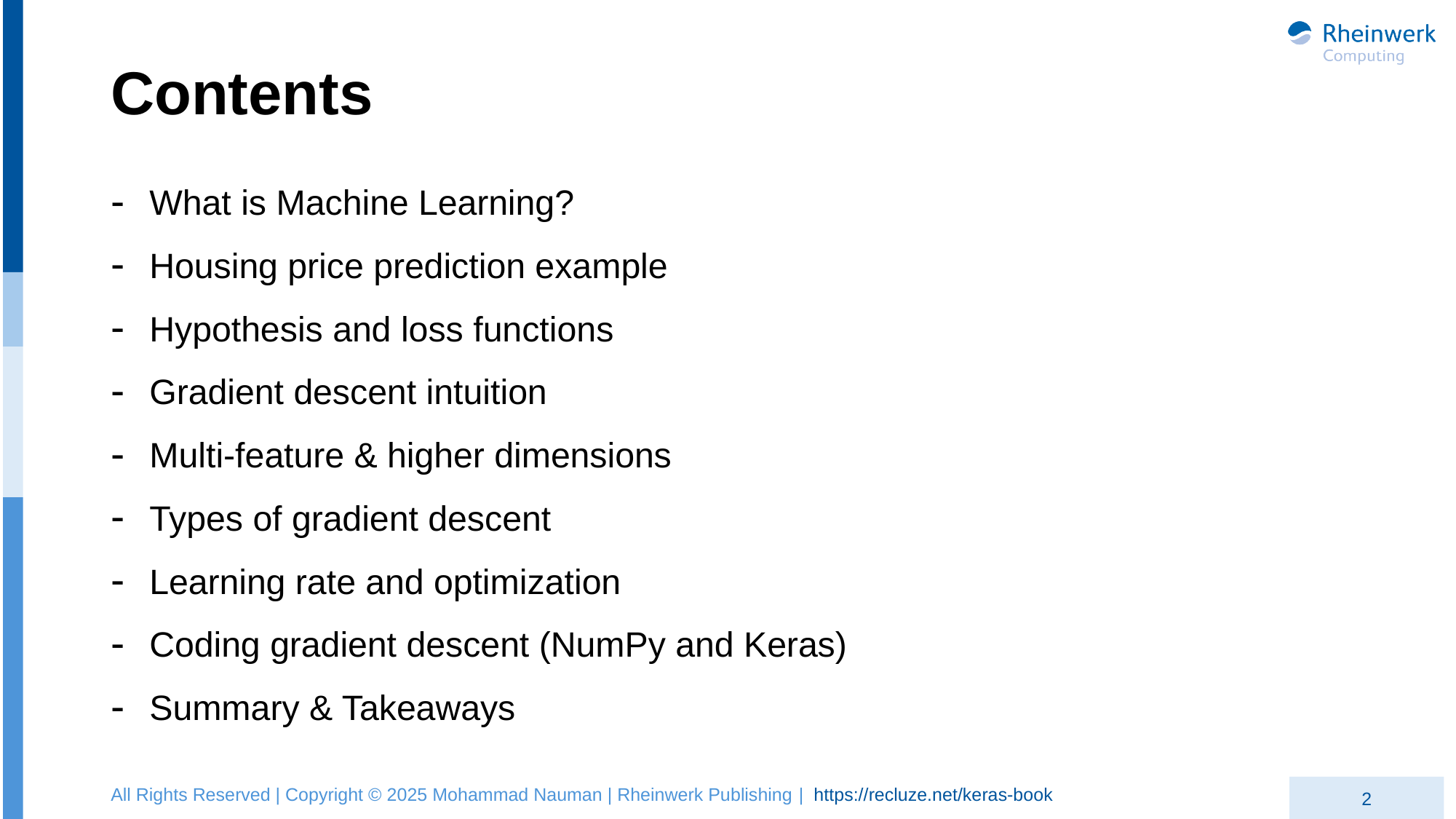

# Contents
What is Machine Learning?
Housing price prediction example
Hypothesis and loss functions
Gradient descent intuition
Multi-feature & higher dimensions
Types of gradient descent
Learning rate and optimization
Coding gradient descent (NumPy and Keras)
Summary & Takeaways